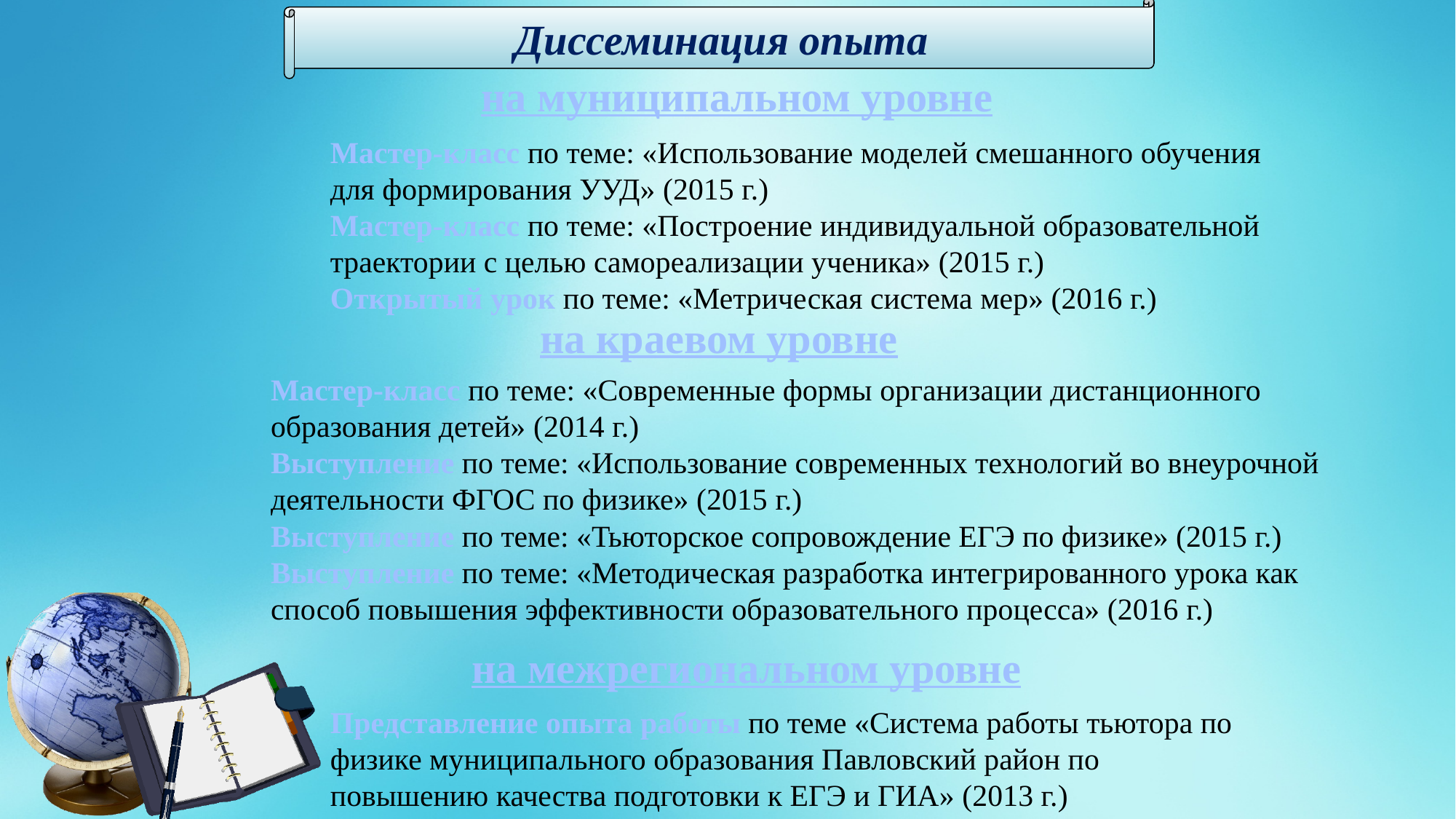

Диссеминация опыта
на муниципальном уровне
Мастер-класс по теме: «Использование моделей смешанного обучения для формирования УУД» (2015 г.)
Мастер-класс по теме: «Построение индивидуальной образовательной траектории с целью самореализации ученика» (2015 г.)
Открытый урок по теме: «Метрическая система мер» (2016 г.)
на краевом уровне
Мастер-класс по теме: «Современные формы организации дистанционного образования детей» (2014 г.)
Выступление по теме: «Использование современных технологий во внеурочной деятельности ФГОС по физике» (2015 г.)
Выступление по теме: «Тьюторское сопровождение ЕГЭ по физике» (2015 г.)
Выступление по теме: «Методическая разработка интегрированного урока как способ повышения эффективности образовательного процесса» (2016 г.)
на межрегиональном уровне
Представление опыта работы по теме «Система работы тьютора по физике муниципального образования Павловский район по повышению качества подготовки к ЕГЭ и ГИА» (2013 г.)